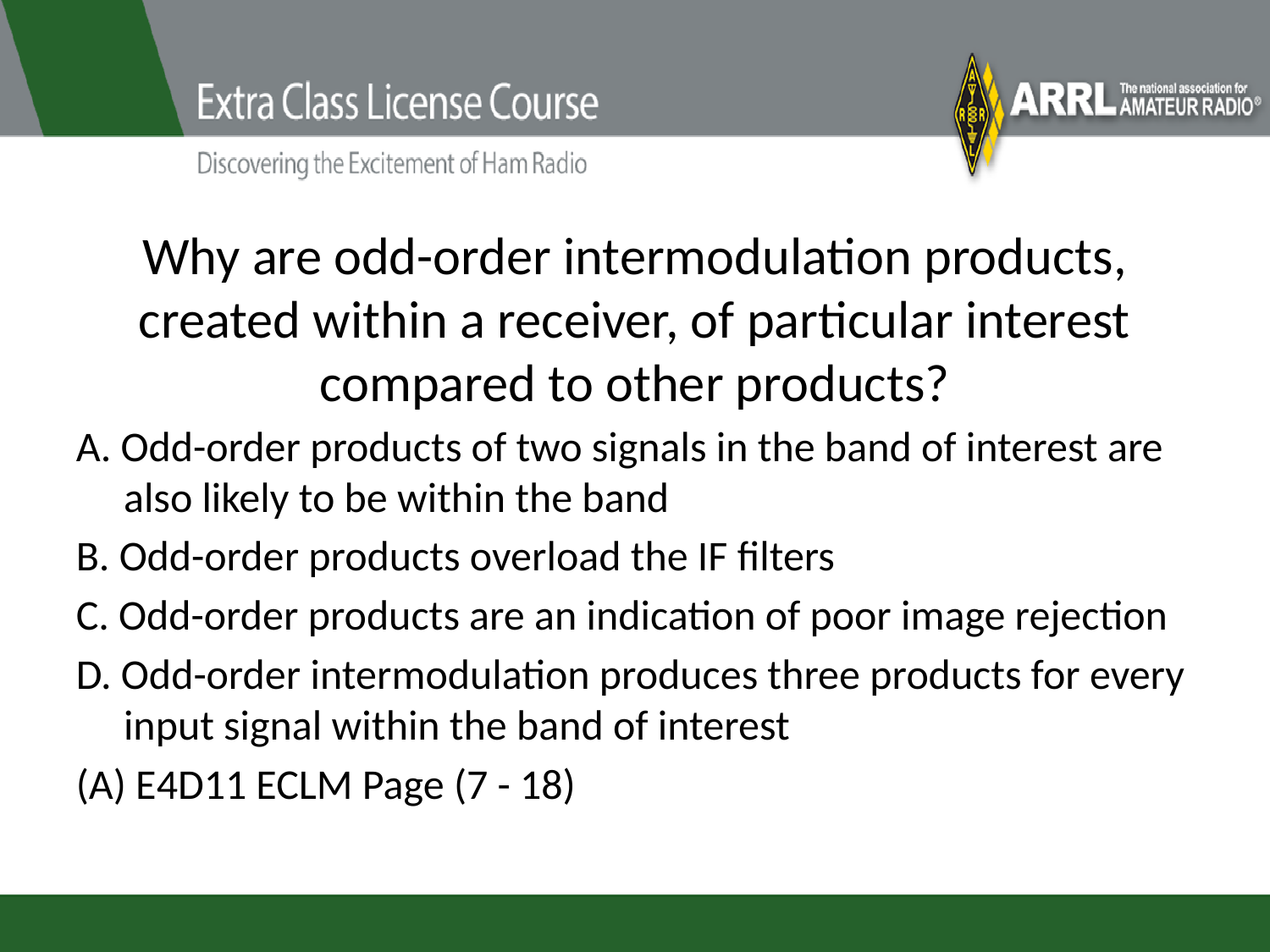

# Why are odd-order intermodulation products, created within a receiver, of particular interest compared to other products?
A. Odd-order products of two signals in the band of interest are also likely to be within the band
B. Odd-order products overload the IF filters
C. Odd-order products are an indication of poor image rejection
D. Odd-order intermodulation produces three products for every input signal within the band of interest
(A) E4D11 ECLM Page (7 - 18)